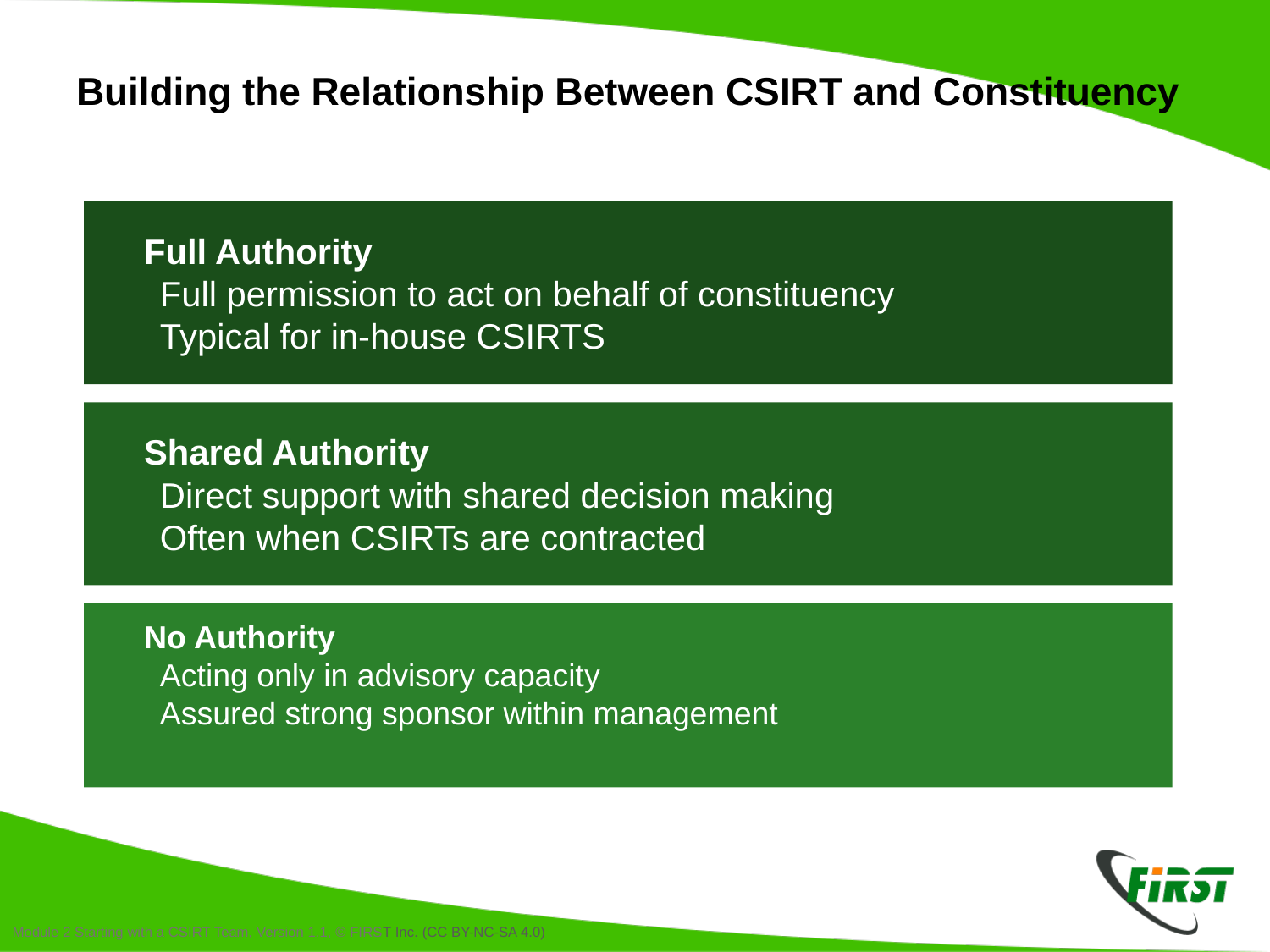

# Building the Relationship Between CSIRT and Constituency
Full Authority
Full permission to act on behalf of constituency
Typical for in-house CSIRTS
Shared Authority
Direct support with shared decision making
Often when CSIRTs are contracted
No Authority
Acting only in advisory capacity
Assured strong sponsor within management